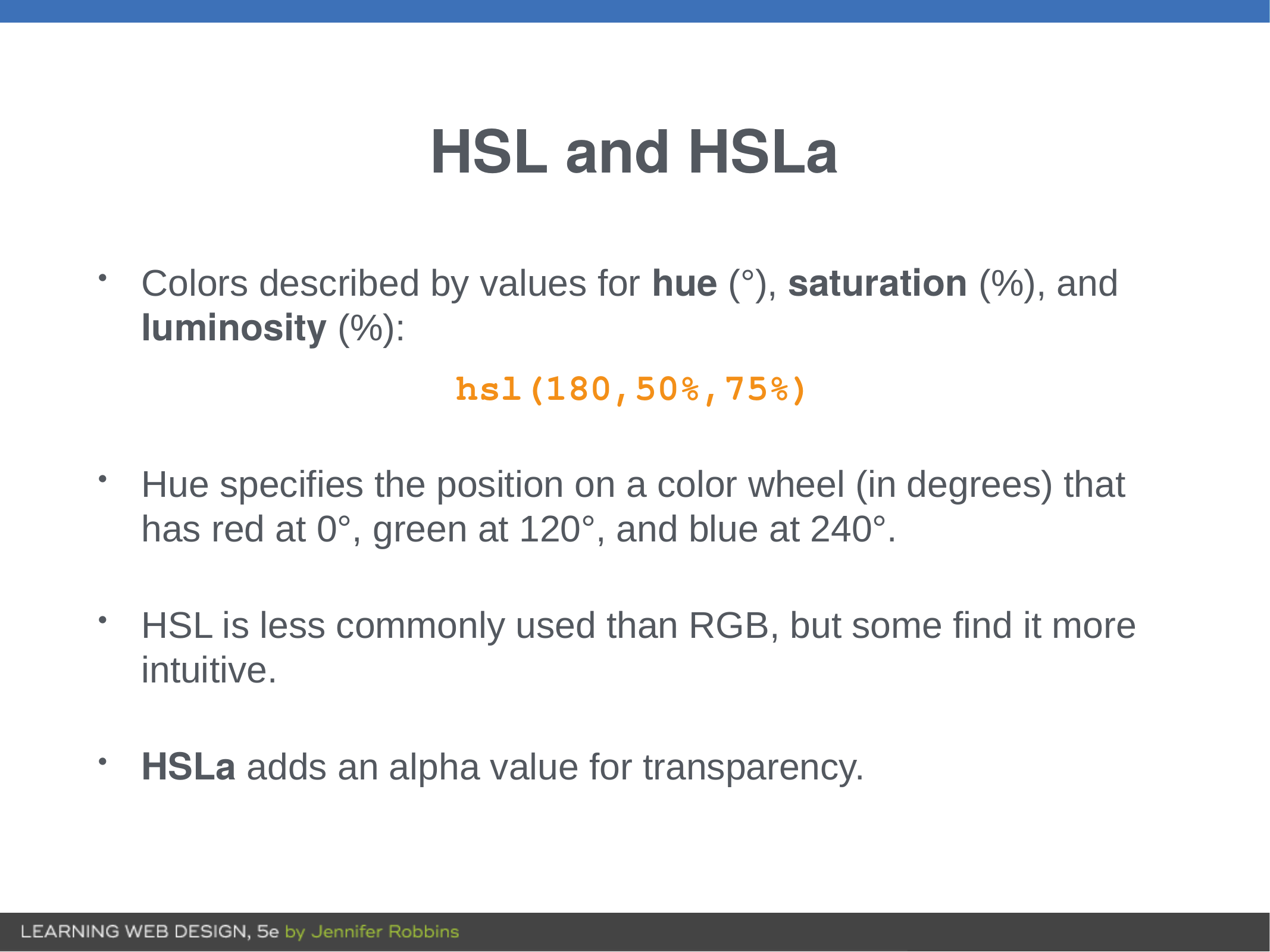

# HSL and HSLa
Colors described by values for hue (°), saturation (%), and luminosity (%):
hsl(180,50%,75%)
Hue specifies the position on a color wheel (in degrees) that has red at 0°, green at 120°, and blue at 240°.
HSL is less commonly used than RGB, but some find it more intuitive.
HSLa adds an alpha value for transparency.